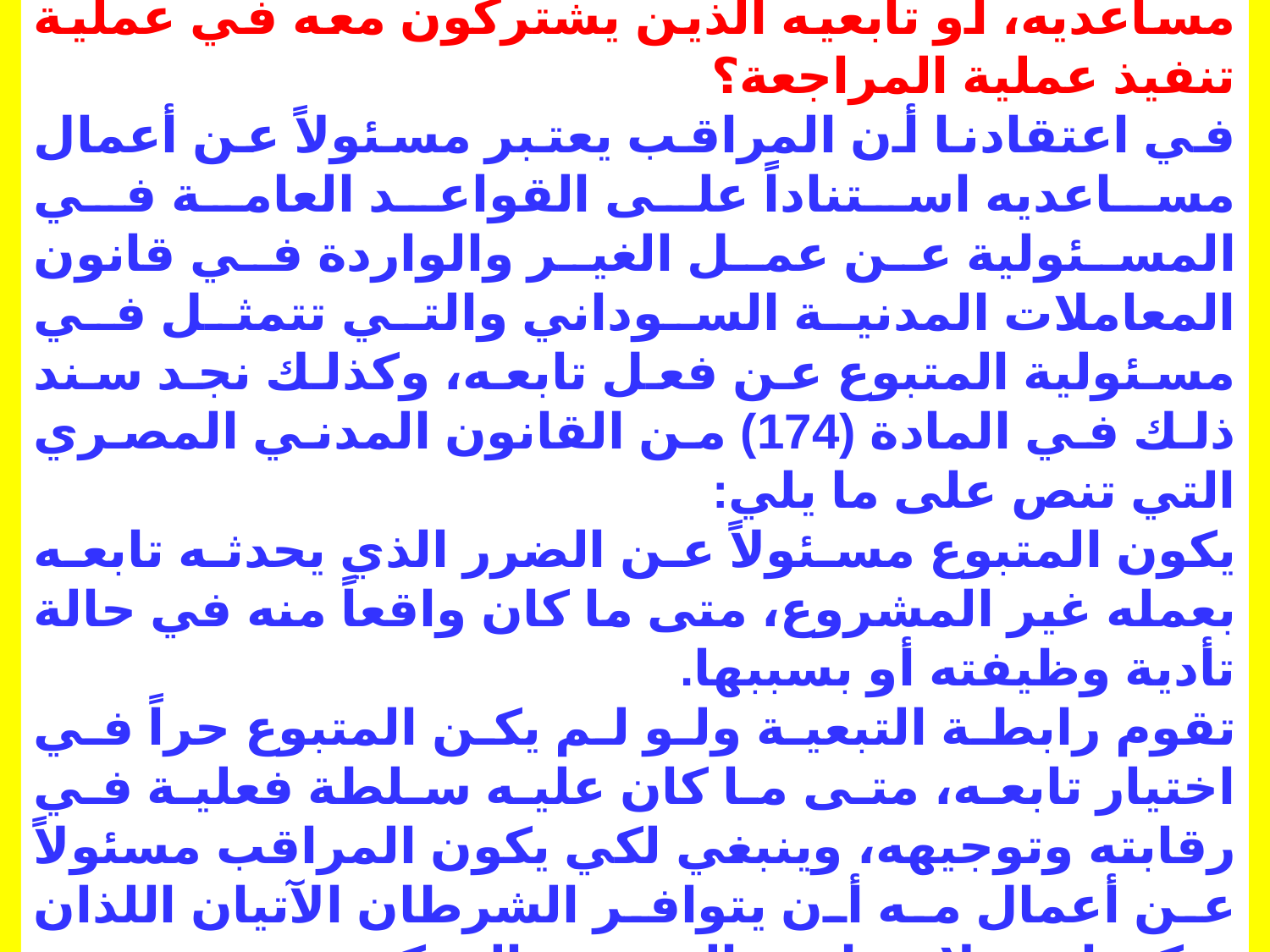

هل يعتبر مراقب الحسابات مسئولاً عن أعمال مساعديه، أو تابعيه الذين يشتركون معه في عملية تنفيذ عملية المراجعة؟
في اعتقادنا أن المراقب يعتبر مسئولاً عن أعمال مساعديه استناداً على القواعد العامة في المسئولية عن عمل الغير والواردة في قانون المعاملات المدنية السوداني والتي تتمثل في مسئولية المتبوع عن فعل تابعه، وكذلك نجد سند ذلك في المادة (174) من القانون المدني المصري التي تنص على ما يلي:
يكون المتبوع مسئولاً عن الضرر الذي يحدثه تابعه بعمله غير المشروع، متى ما كان واقعاً منه في حالة تأدية وظيفته أو بسببها.
تقوم رابطة التبعية ولو لم يكن المتبوع حراً في اختيار تابعه، متى ما كان عليه سلطة فعلية في رقابته وتوجيهه، وينبغي لكي يكون المراقب مسئولاً عن أعمال مه أن يتوافر الشرطان الآتيان اللذان يمكن استخلاصها من النصوص المذكورة: